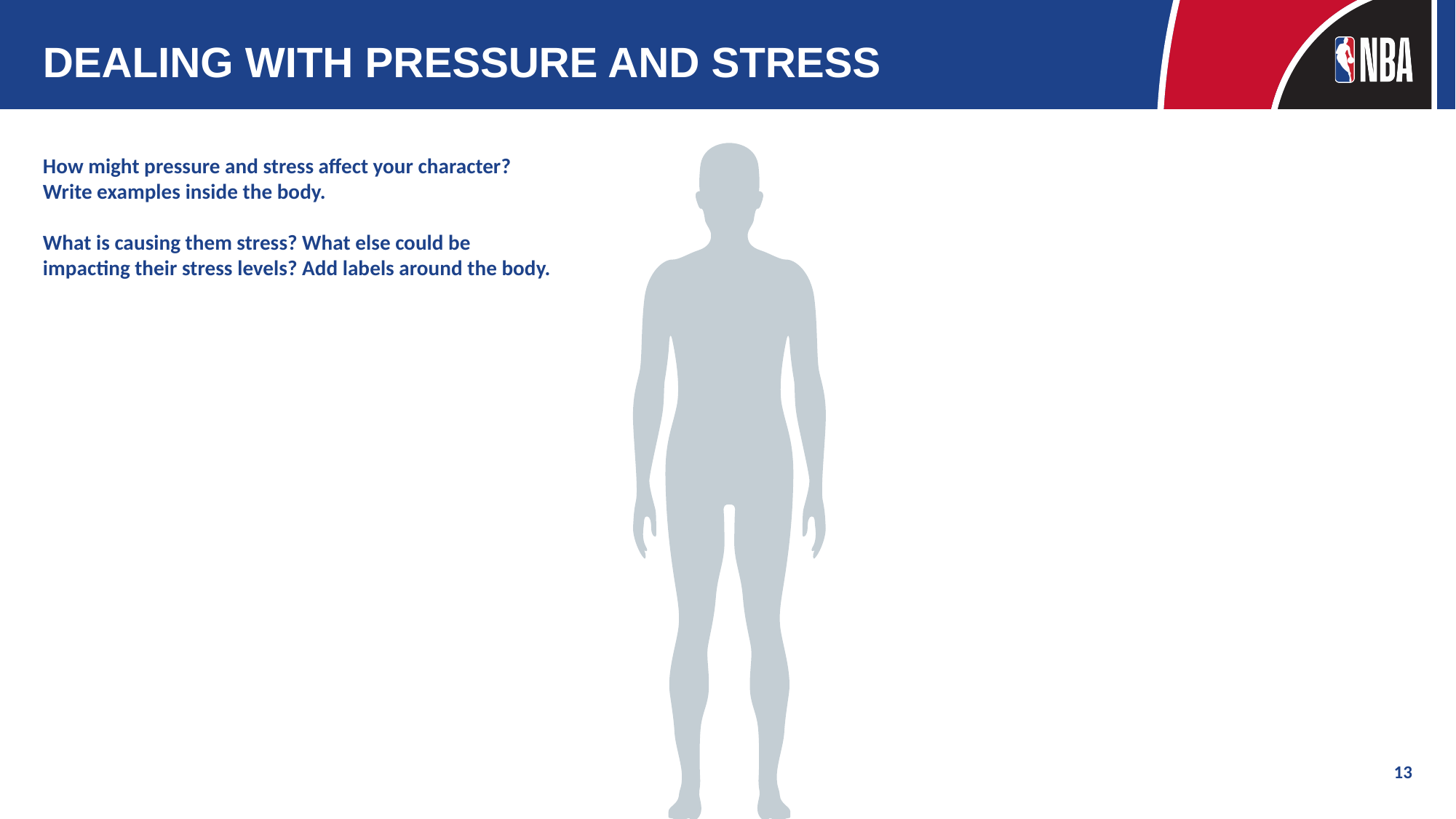

# DEALING WITH PRESSURE AND STRESS
How might pressure and stress affect your character? Write examples inside the body.

What is causing them stress? What else could be impacting their stress levels? Add labels around the body.

13